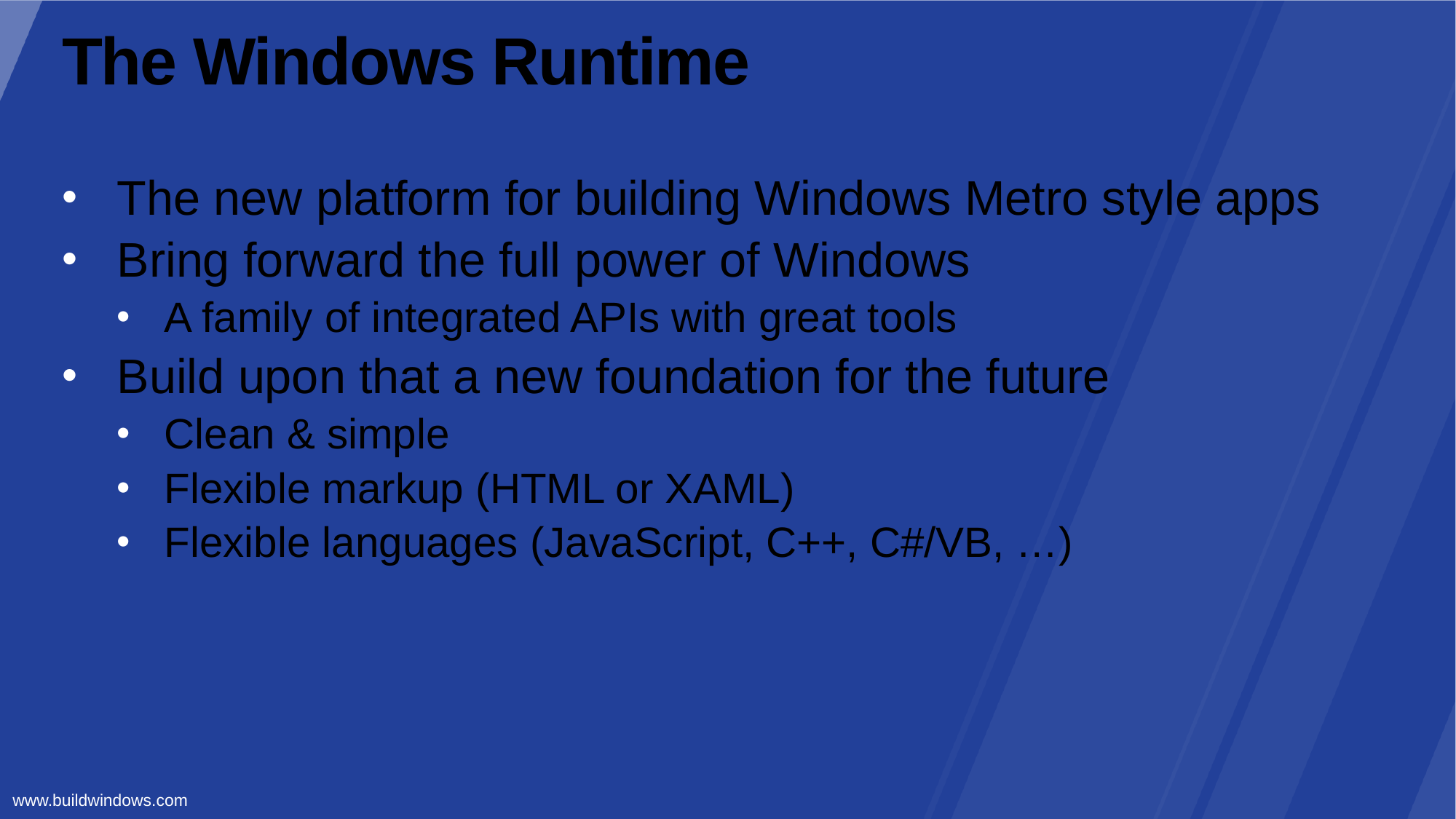

# The Windows Runtime
The new platform for building Windows Metro style apps
Bring forward the full power of Windows
A family of integrated APIs with great tools
Build upon that a new foundation for the future
Clean & simple
Flexible markup (HTML or XAML)
Flexible languages (JavaScript, C++, C#/VB, …)